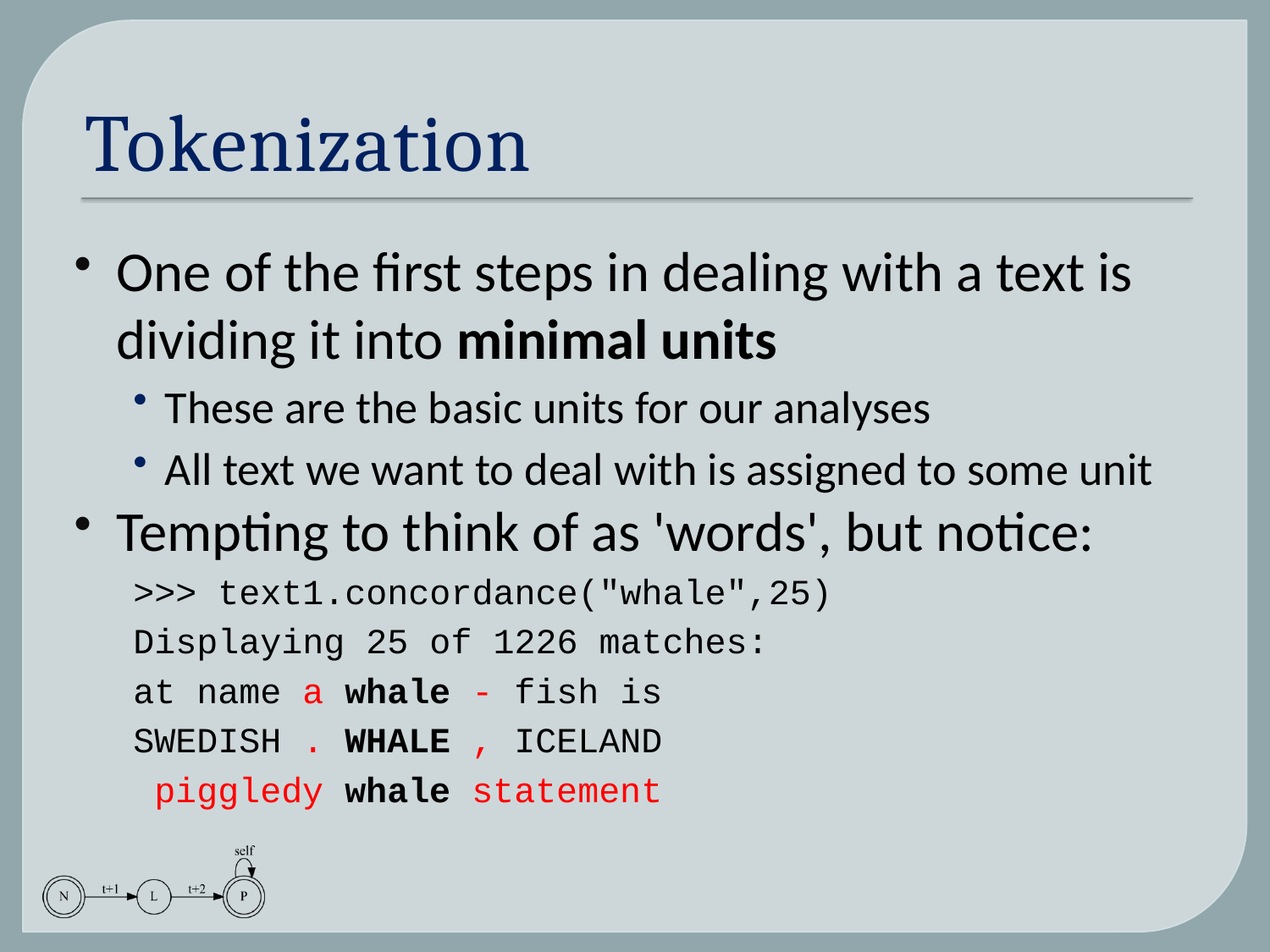

# Tokenization
One of the first steps in dealing with a text is dividing it into minimal units
These are the basic units for our analyses
All text we want to deal with is assigned to some unit
Tempting to think of as 'words', but notice:
>>> text1.concordance("whale",25)
Displaying 25 of 1226 matches:
at name a whale - fish is
SWEDISH . WHALE , ICELAND
 piggledy whale statement